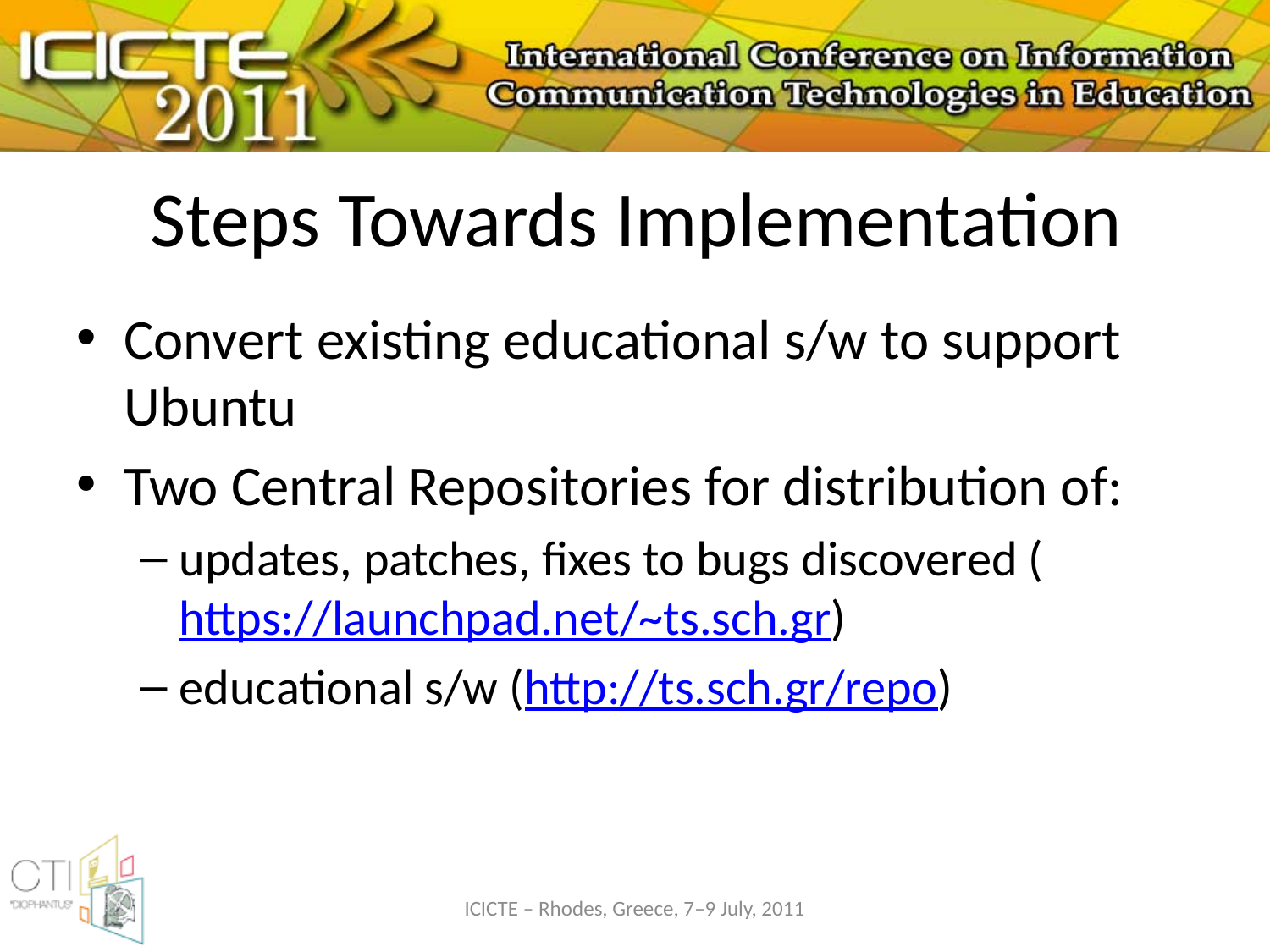

# Steps Towards Implementation
Convert existing educational s/w to support Ubuntu
Two Central Repositories for distribution of:
updates, patches, fixes to bugs discovered (https://launchpad.net/~ts.sch.gr)
educational s/w (http://ts.sch.gr/repo)

ICICTE – Rhodes, Greece, 7–9 July, 2011